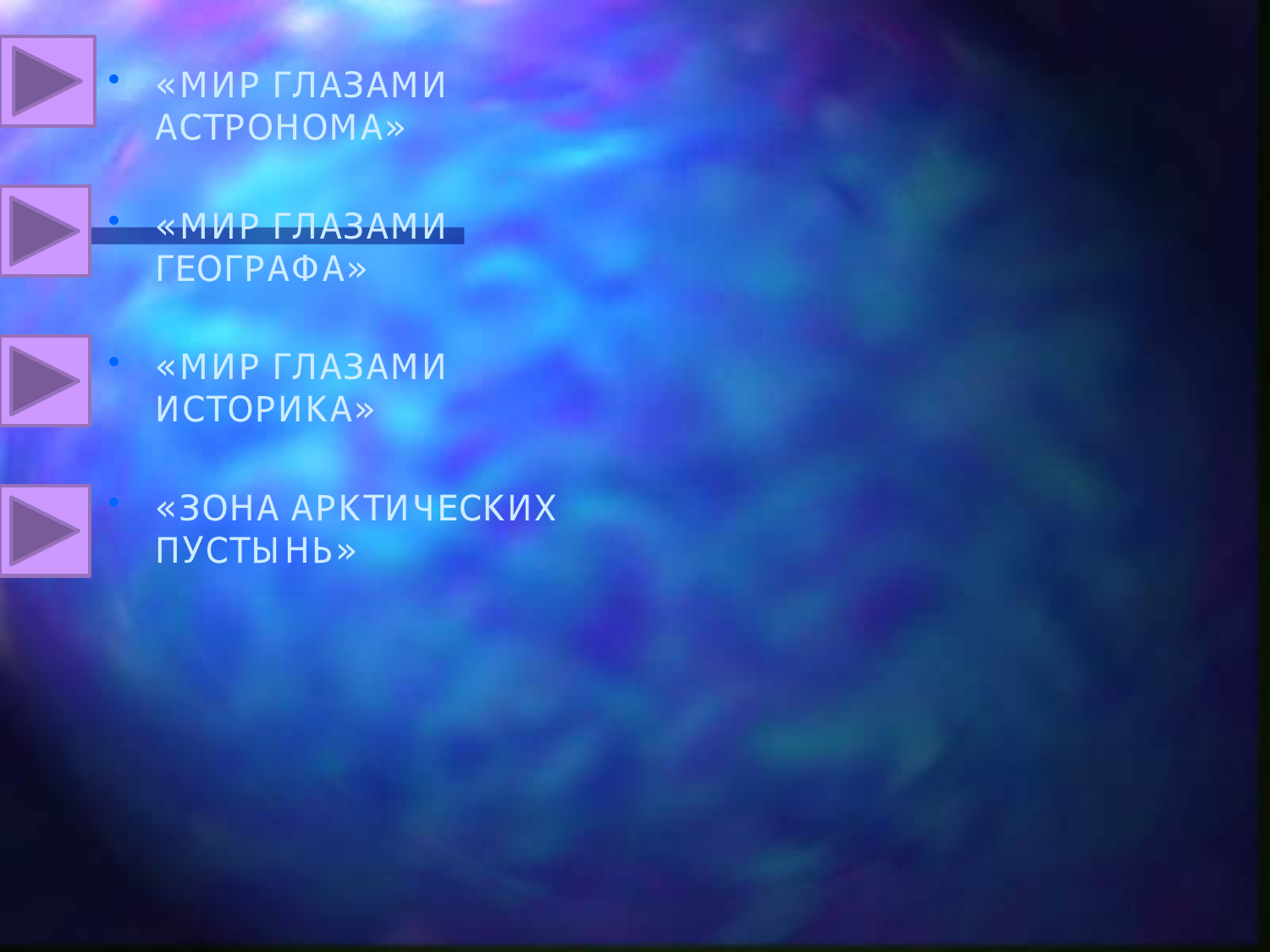

«МИР ГЛАЗАМИ АСТРОНОМА»

«МИР ГЛАЗАМИ ГЕОГРАФА»

«МИР ГЛАЗАМИ ИСТОРИКА»

«ЗОНА АРКТИЧЕСКИХ ПУСТЫНЬ»

#